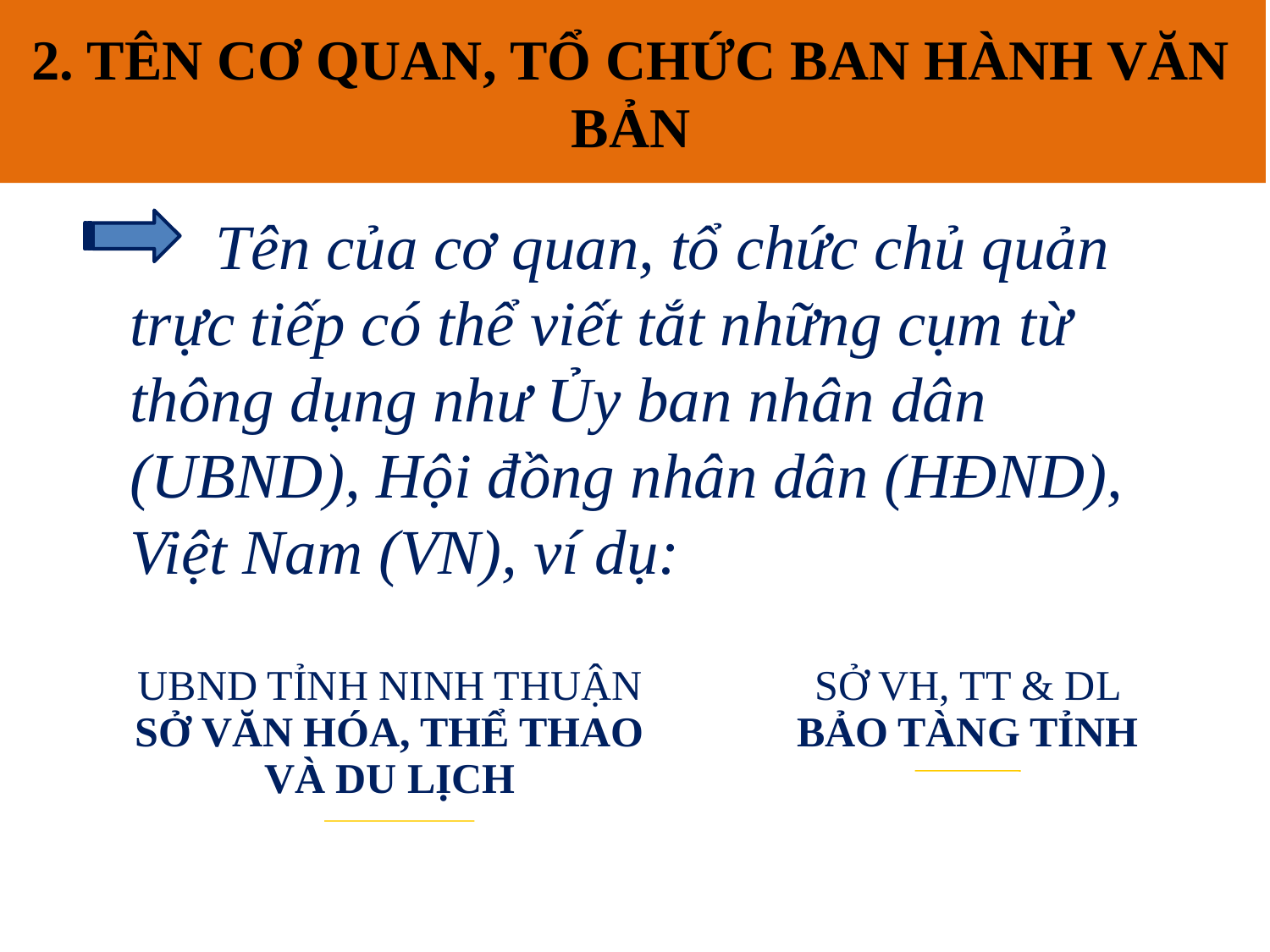

# 2. TÊN CƠ QUAN, TỔ CHỨC BAN HÀNH VĂN BẢN
       Tên của cơ quan, tổ chức chủ quản trực tiếp có thể viết tắt những cụm từ thông dụng như Ủy ban nhân dân (UBND), Hội đồng nhân dân (HĐND), Việt Nam (VN), ví dụ:

| UBND TỈNH NINH THUẬN SỞ VĂN HÓA, THỂ THAO VÀ DU LỊCH | SỞ VH, TT & DL BẢO TÀNG TỈNH |
| --- | --- |